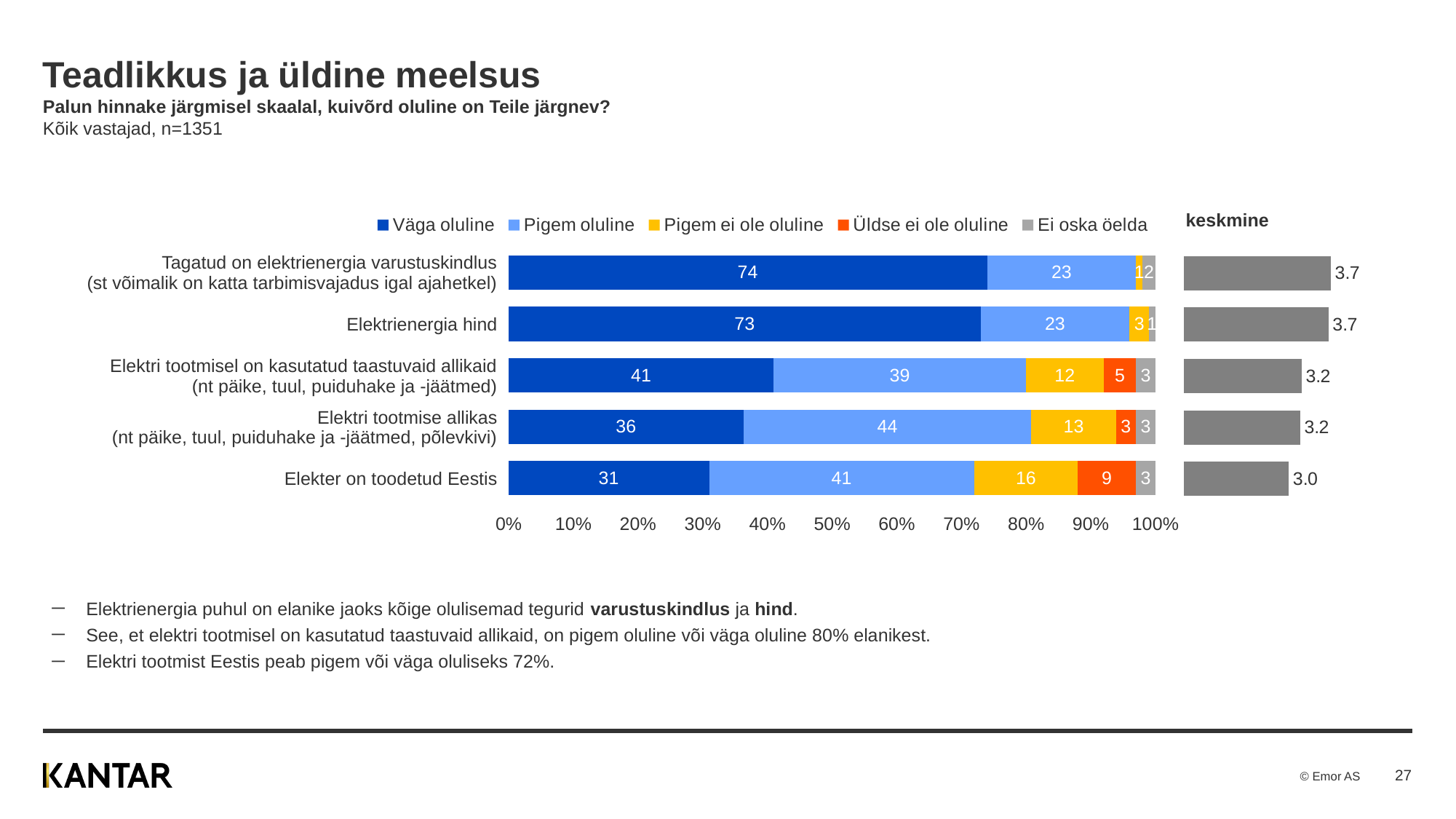

# Teadlikkus ja üldine meelsus Palun hinnake järgmisel skaalal, kuivõrd oluline on Teile järgnev? Kõik vastajad, n=1351
|  |  | keskmine |
| --- | --- | --- |
| Tagatud on elektrienergia varustuskindlus (st võimalik on katta tarbimisvajadus igal ajahetkel) |  |  |
| Elektrienergia hind |  |  |
| Elektri tootmisel on kasutatud taastuvaid allikaid (nt päike, tuul, puiduhake ja -jäätmed) |  |  |
| Elektri tootmise allikas (nt päike, tuul, puiduhake ja -jäätmed, põlevkivi) |  |  |
| Elekter on toodetud Eestis |  |  |

### Chart

| Category | Väga oluline | Pigem oluline | Pigem ei ole oluline | Üldse ei ole oluline | Ei oska öelda |
|---|---|---|---|---|---|
| Tagatud on elektrienergia varustuskindlus (st võimalik on katta tarbimisvajadus igal ajahetkel) | 74.0 | 23.0 | 1.0 | None | 2.0 |
| Elektrienergia hind | 73.0 | 23.0 | 3.0 | None | 1.0 |
| Elektri tootmisel on kasutatud taastuvaid allikaid (nt päike, tuul, puiduhake ja -jäätmed) | 41.0 | 39.0 | 12.0 | 5.0 | 3.0 |
| Elektri tootmise allikas (nt päike, tuul, puiduhake ja -jäätmed, põlevkivi) | 36.0 | 44.0 | 13.0 | 3.0 | 3.0 |
| Elekter on toodetud Eestis | 31.0 | 41.0 | 16.0 | 9.0 | 3.0 |

### Chart

| Category | keskmine |
|---|---|
| Tagatud on elektrienergia varustuskindlus (st võimalik on katta tarbimisvajadus igal ajahetkel) | 3.74 |
| Elektrienergia hind | 3.7 |
| Elektri tootmisel on kasutatud taastuvaid allikaid (nt päike, tuul, puiduhake ja -jäätmed) | 3.2 |
| Elektri tootmise allikas (nt päike, tuul, puiduhake ja -jäätmed, põlevkivi) | 3.17 |
| Kuivõrd oluline on Teile järgnev. Elekter on toodetud Eestis | 2.96 |
Elektrienergia puhul on elanike jaoks kõige olulisemad tegurid varustuskindlus ja hind.
See, et elektri tootmisel on kasutatud taastuvaid allikaid, on pigem oluline või väga oluline 80% elanikest.
Elektri tootmist Eestis peab pigem või väga oluliseks 72%.
27